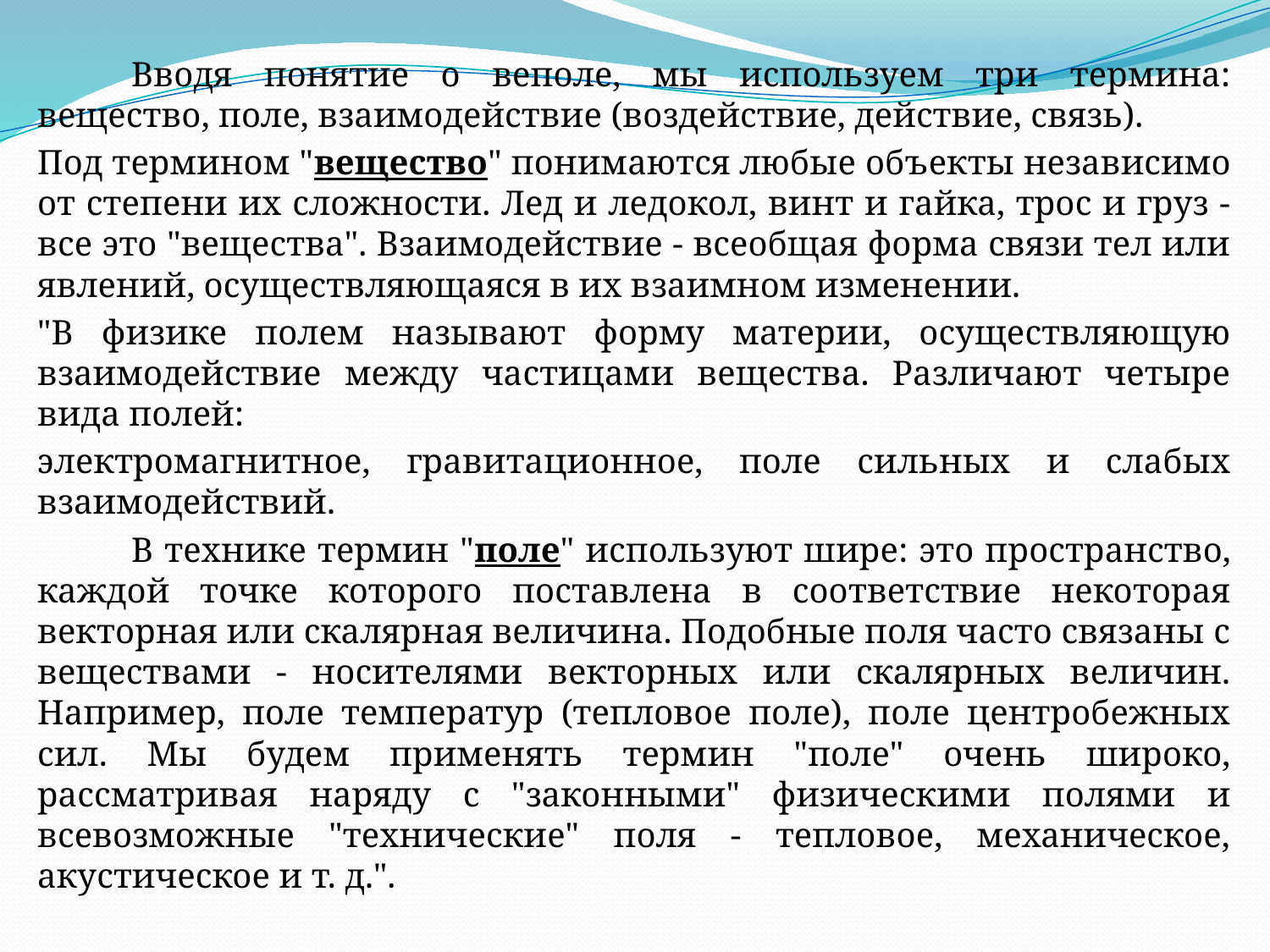

Вводя понятие о веполе, мы используем три термина: вещество, поле, взаимодействие (воздействие, действие, связь).
Под термином "вещество" понимаются любые объекты независимо от степени их сложности. Лед и ледокол, винт и гайка, трос и груз - все это "вещества". Взаимодействие - всеобщая форма связи тел или явлений, осуществляющаяся в их взаимном изменении.
"В физике полем называют форму материи, осуществляющую взаимодействие между частицами вещества. Различают четыре вида полей:
электромагнитное, гравитационное, поле сильных и слабых взаимодействий.
	В технике термин "поле" используют шире: это пространство, каждой точке которого поставлена в соответствие некоторая векторная или скалярная величина. Подобные поля часто связаны с веществами - носителями векторных или скалярных величин. Например, поле температур (тепловое поле), поле центробежных сил. Мы будем применять термин "поле" очень широко, рассматривая наряду с "законными" физическими полями и всевозможные "технические" поля - тепловое, механическое, акустическое и т. д.".